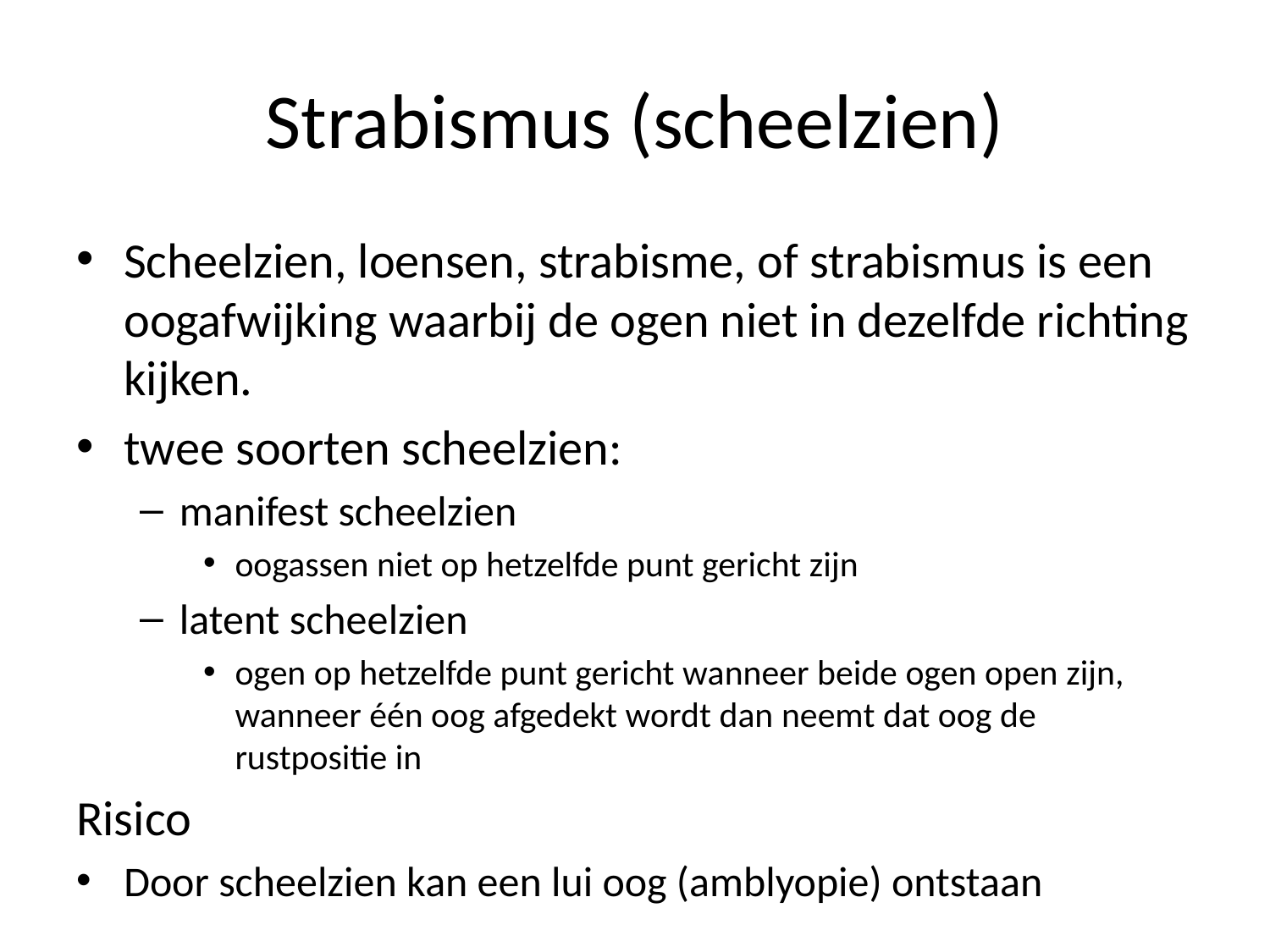

# Strabismus (scheelzien)
Scheelzien, loensen, strabisme, of strabismus is een oogafwijking waarbij de ogen niet in dezelfde richting kijken.
twee soorten scheelzien:
manifest scheelzien
oogassen niet op hetzelfde punt gericht zijn
latent scheelzien
ogen op hetzelfde punt gericht wanneer beide ogen open zijn, wanneer één oog afgedekt wordt dan neemt dat oog de rustpositie in
Risico
Door scheelzien kan een lui oog (amblyopie) ontstaan